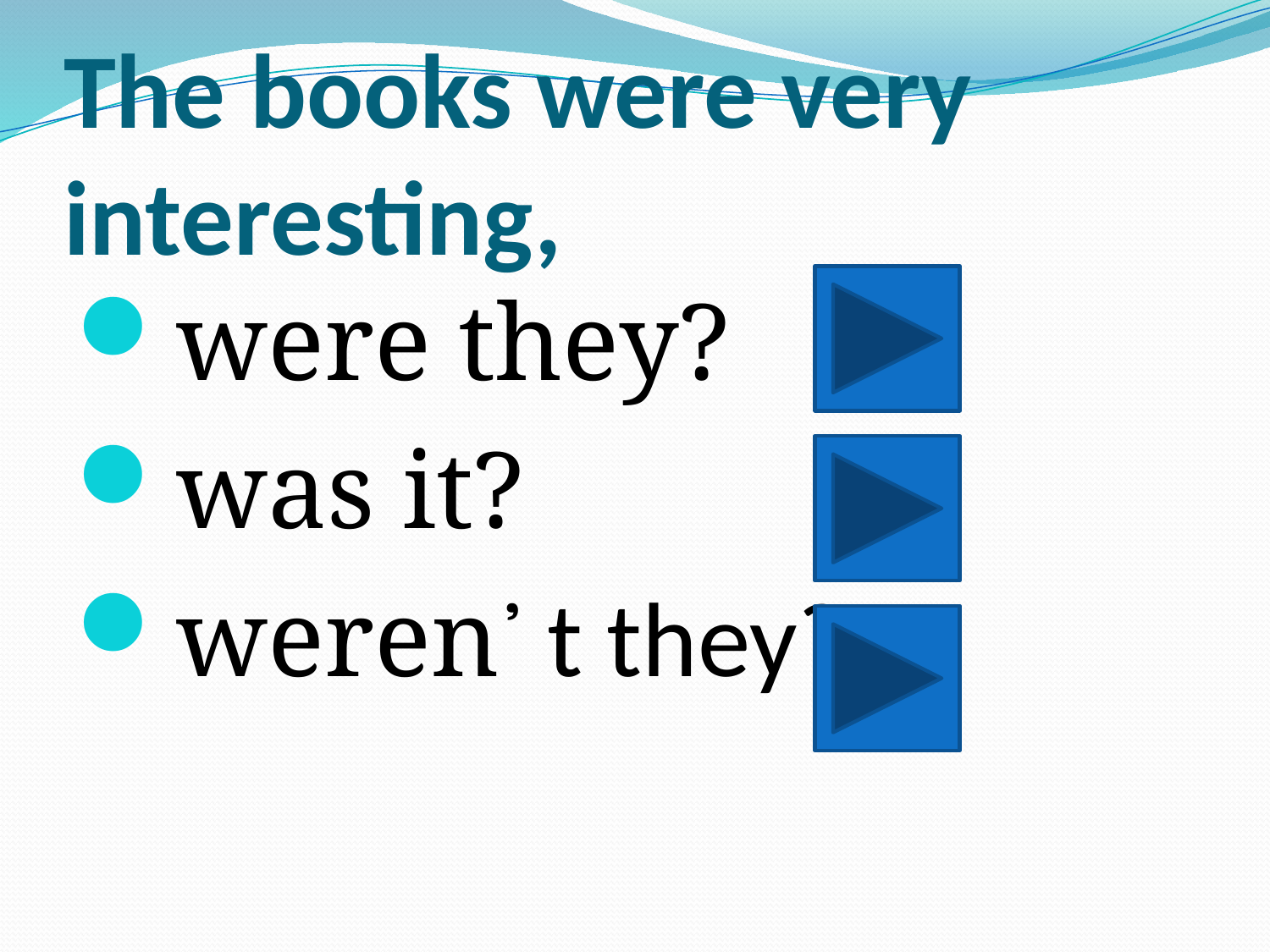

# The books were very interesting,

were they?
was it?
weren᾽ t they?